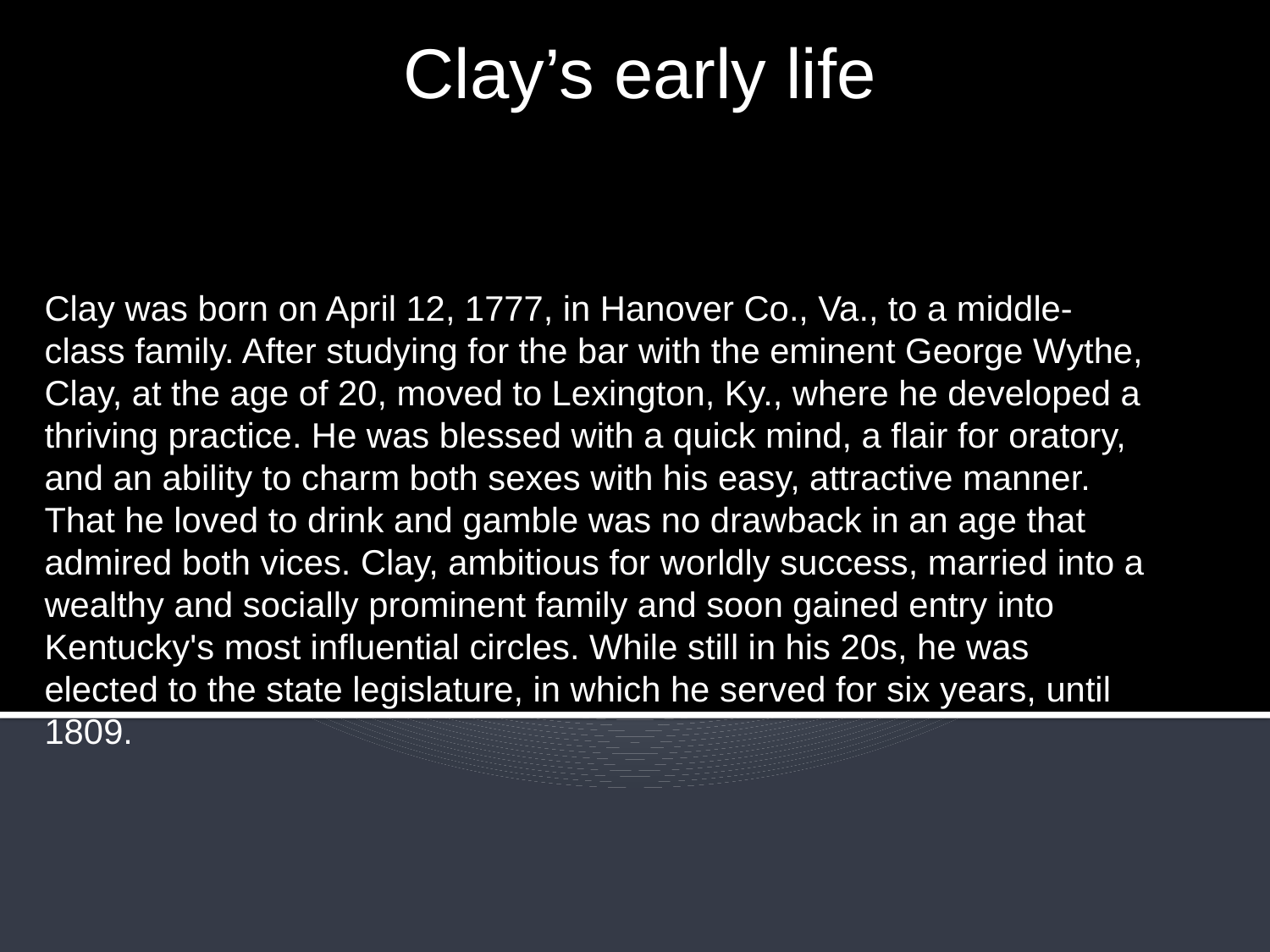

Clay’s early life
# Clay was born on April 12, 1777, in Hanover Co., Va., to a middle-class family. After studying for the bar with the eminent George Wythe, Clay, at the age of 20, moved to Lexington, Ky., where he developed a thriving practice. He was blessed with a quick mind, a flair for oratory, and an ability to charm both sexes with his easy, attractive manner. That he loved to drink and gamble was no drawback in an age that admired both vices. Clay, ambitious for worldly success, married into a wealthy and socially prominent family and soon gained entry into Kentucky's most influential circles. While still in his 20s, he was elected to the state legislature, in which he served for six years, until 1809.